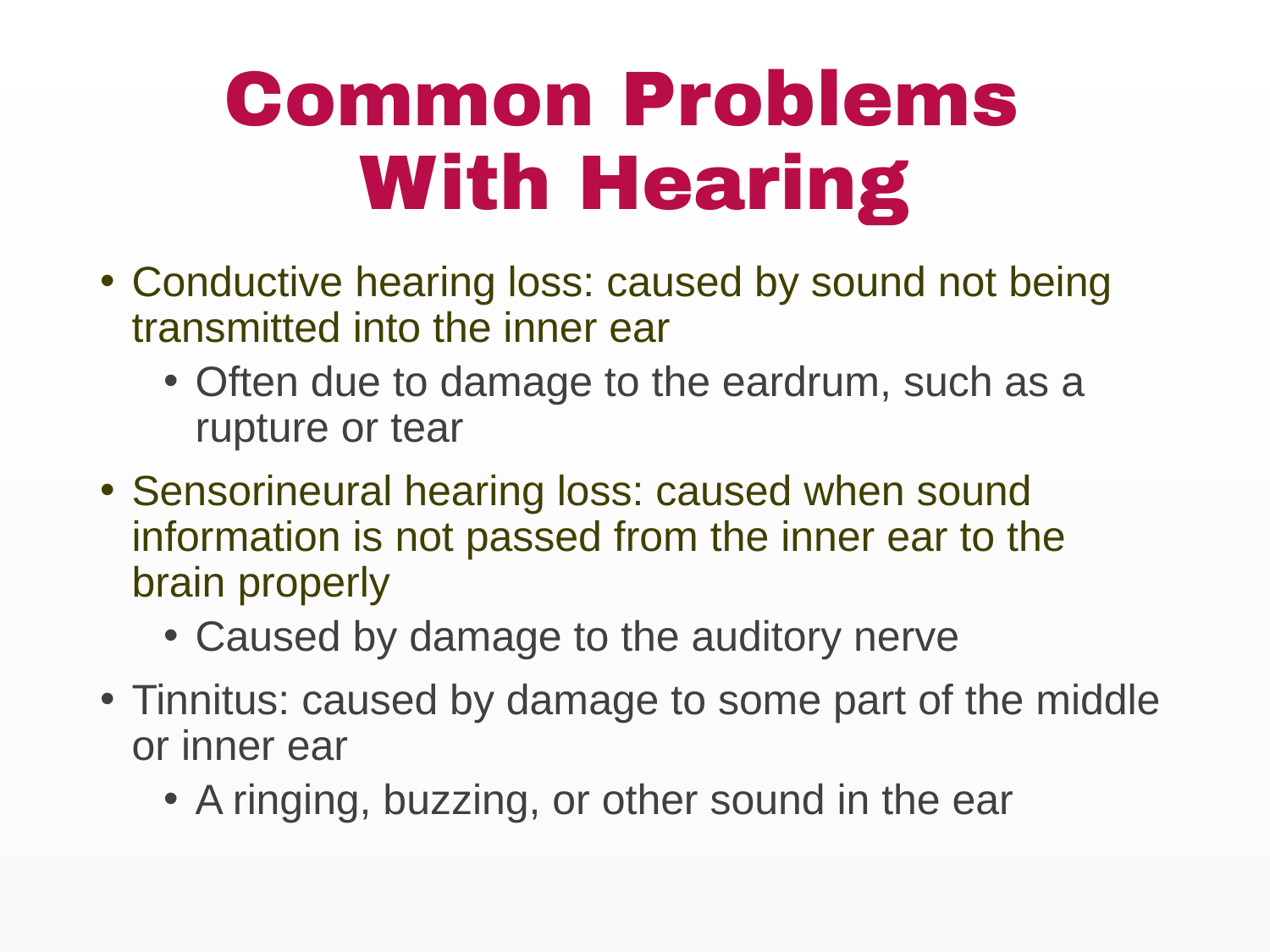

# Common Problems With Hearing
Conductive hearing loss: caused by sound not being transmitted into the inner ear
Often due to damage to the eardrum, such as a rupture or tear
Sensorineural hearing loss: caused when sound information is not passed from the inner ear to the brain properly
Caused by damage to the auditory nerve
Tinnitus: caused by damage to some part of the middle or inner ear
A ringing, buzzing, or other sound in the ear